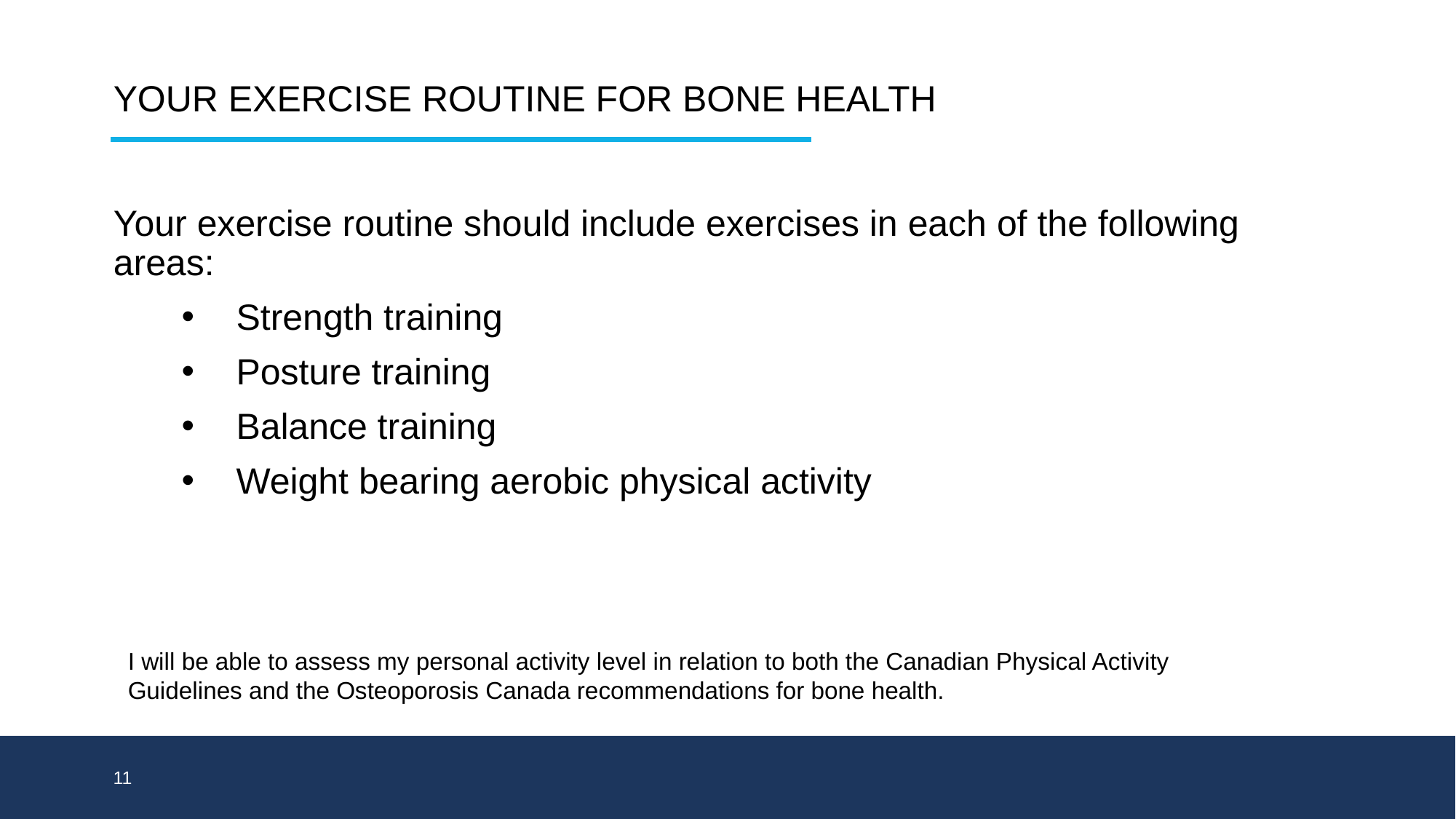

# Your Exercise Routine for Bone Health
Your exercise routine should include exercises in each of the following areas:
Strength training
Posture training
Balance training
Weight bearing aerobic physical activity

I will be able to assess my personal activity level in relation to both the Canadian Physical Activity Guidelines and the Osteoporosis Canada recommendations for bone health.